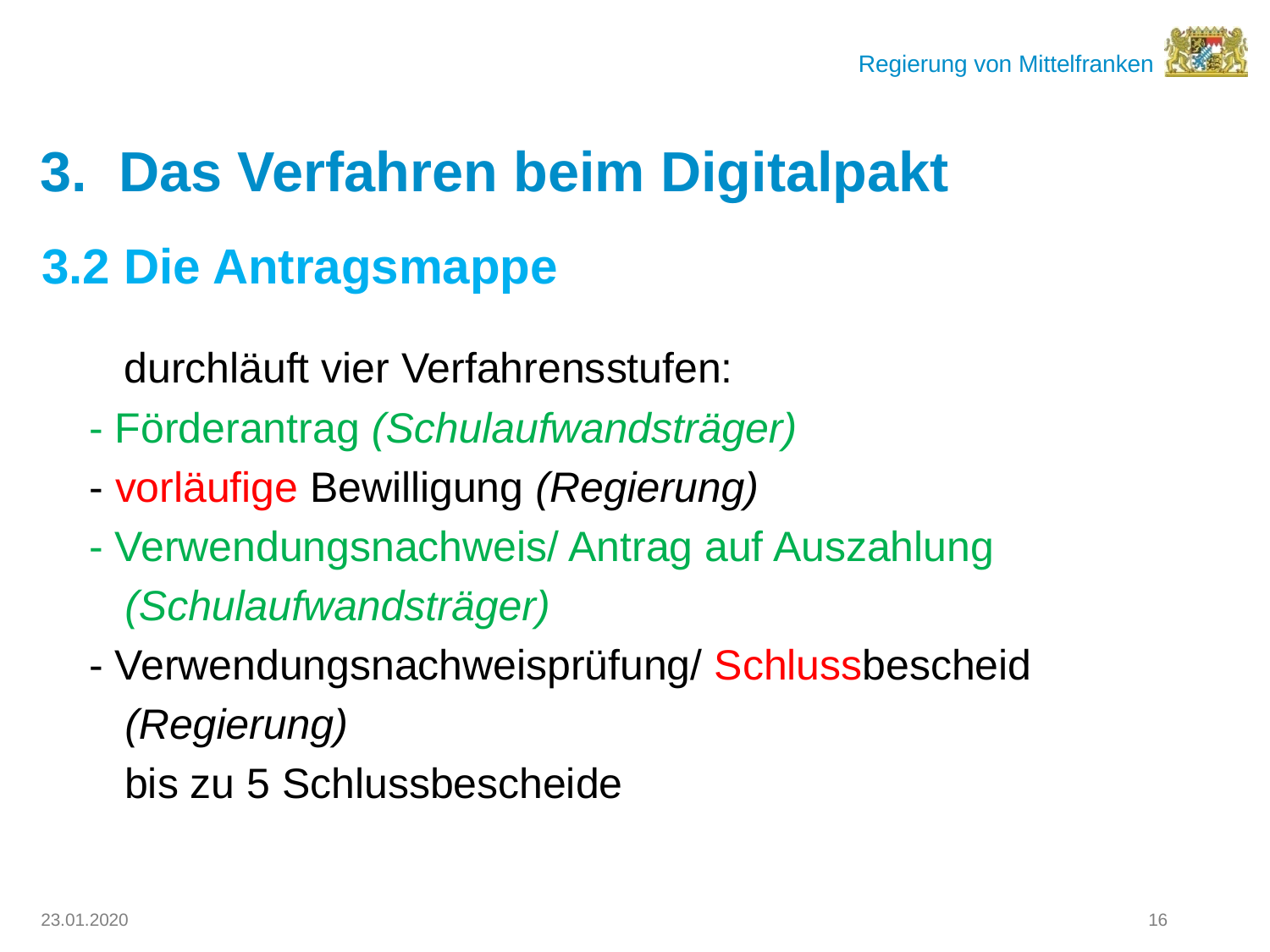

# 3.  Das Verfahren beim Digitalpakt
3.2 Die Antragsmappe
      durchläuft vier Verfahrensstufen:
    - Förderantrag (Schulaufwandsträger)
    - vorläufige Bewilligung (Regierung)
    - Verwendungsnachweis/ Antrag auf Auszahlung
       (Schulaufwandsträger)
    - Verwendungsnachweisprüfung/ Schlussbescheid
       (Regierung)
       bis zu 5 Schlussbescheide
16